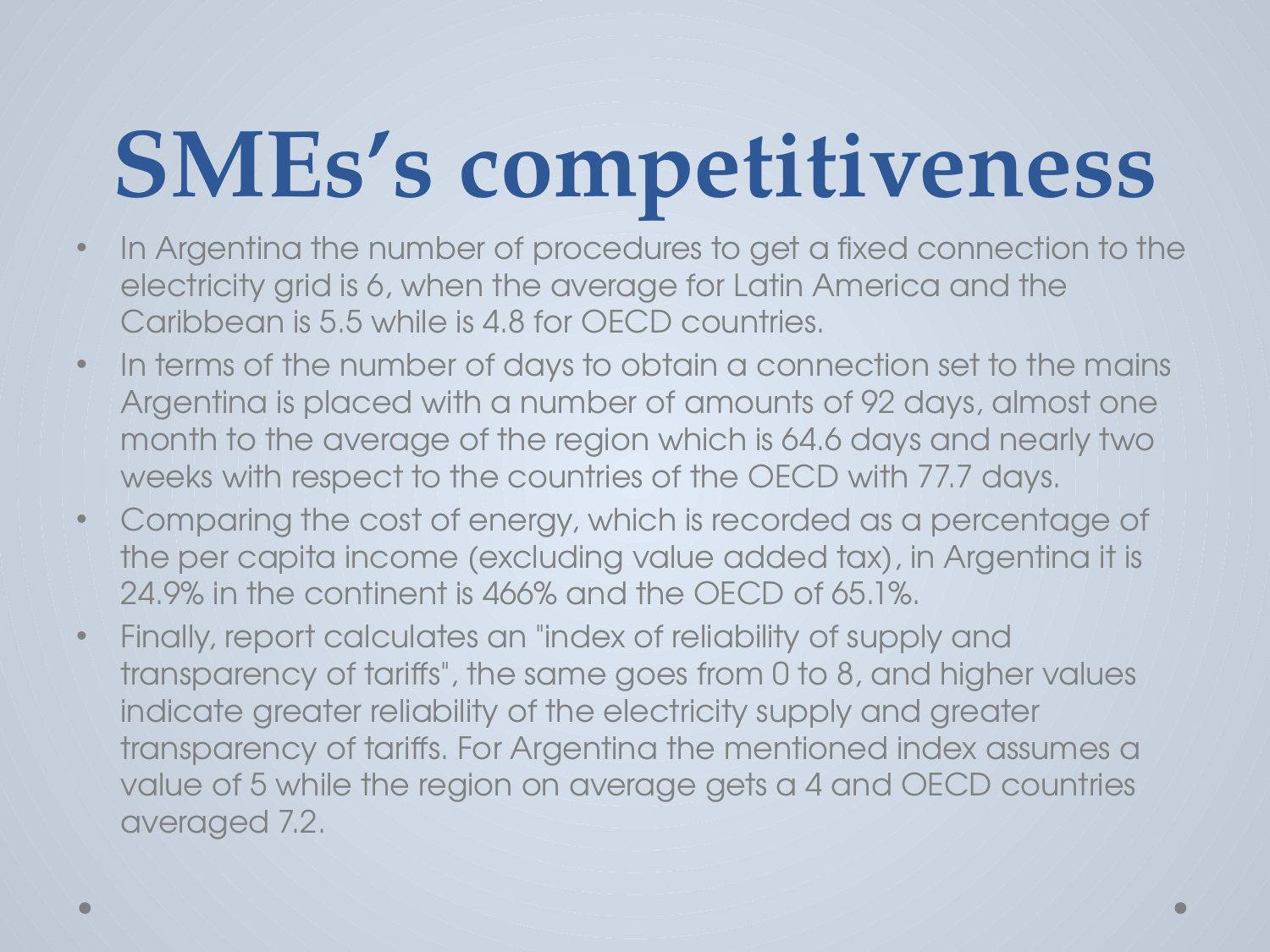

# SMEs’s competitiveness
In Argentina the number of procedures to get a fixed connection to the electricity grid is 6, when the average for Latin America and the Caribbean is 5.5 while is 4.8 for OECD countries.
In terms of the number of days to obtain a connection set to the mains Argentina is placed with a number of amounts of 92 days, almost one month to the average of the region which is 64.6 days and nearly two weeks with respect to the countries of the OECD with 77.7 days.
Comparing the cost of energy, which is recorded as a percentage of the per capita income (excluding value added tax), in Argentina it is 24.9% in the continent is 466% and the OECD of 65.1%.
Finally, report calculates an "index of reliability of supply and transparency of tariffs", the same goes from 0 to 8, and higher values indicate greater reliability of the electricity supply and greater transparency of tariffs. For Argentina the mentioned index assumes a value of 5 while the region on average gets a 4 and OECD countries averaged 7.2.